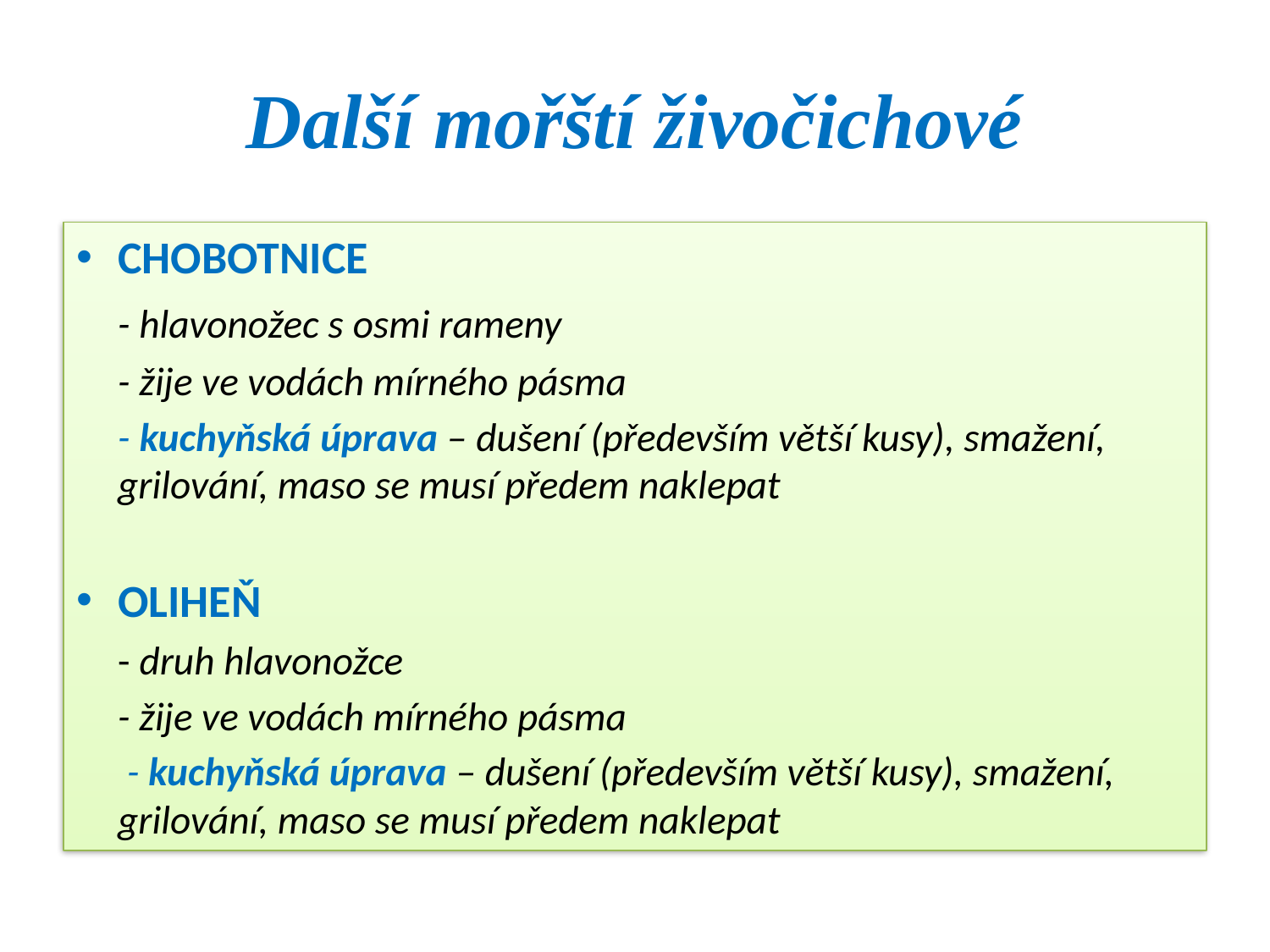

# Další mořští živočichové
CHOBOTNICE
	- hlavonožec s osmi rameny
	- žije ve vodách mírného pásma
	- kuchyňská úprava – dušení (především větší kusy), smažení, grilování, maso se musí předem naklepat

OLIHEŇ
	- druh hlavonožce
	- žije ve vodách mírného pásma
	 - kuchyňská úprava – dušení (především větší kusy), smažení, grilování, maso se musí předem naklepat